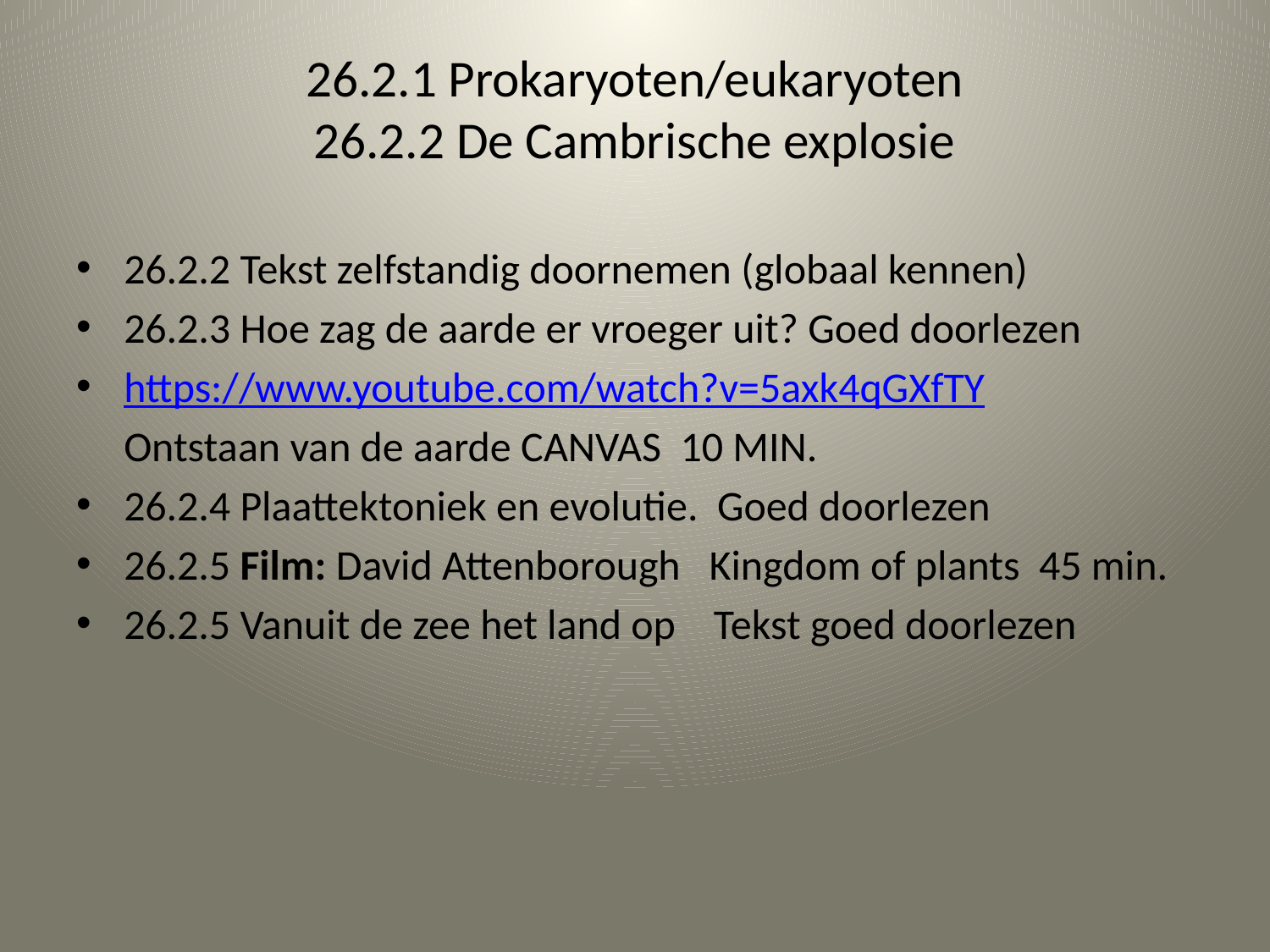

# 26.2.1 Prokaryoten/eukaryoten 26.2.2 De Cambrische explosie

26.2.2 Tekst zelfstandig doornemen (globaal kennen)
26.2.3 Hoe zag de aarde er vroeger uit? Goed doorlezen
https://www.youtube.com/watch?v=5axk4qGXfTY
	Ontstaan van de aarde CANVAS  10 MIN.
26.2.4 Plaattektoniek en evolutie.  Goed doorlezen
26.2.5 Film: David Attenborough   Kingdom of plants  45 min.
26.2.5 Vanuit de zee het land op    Tekst goed doorlezen